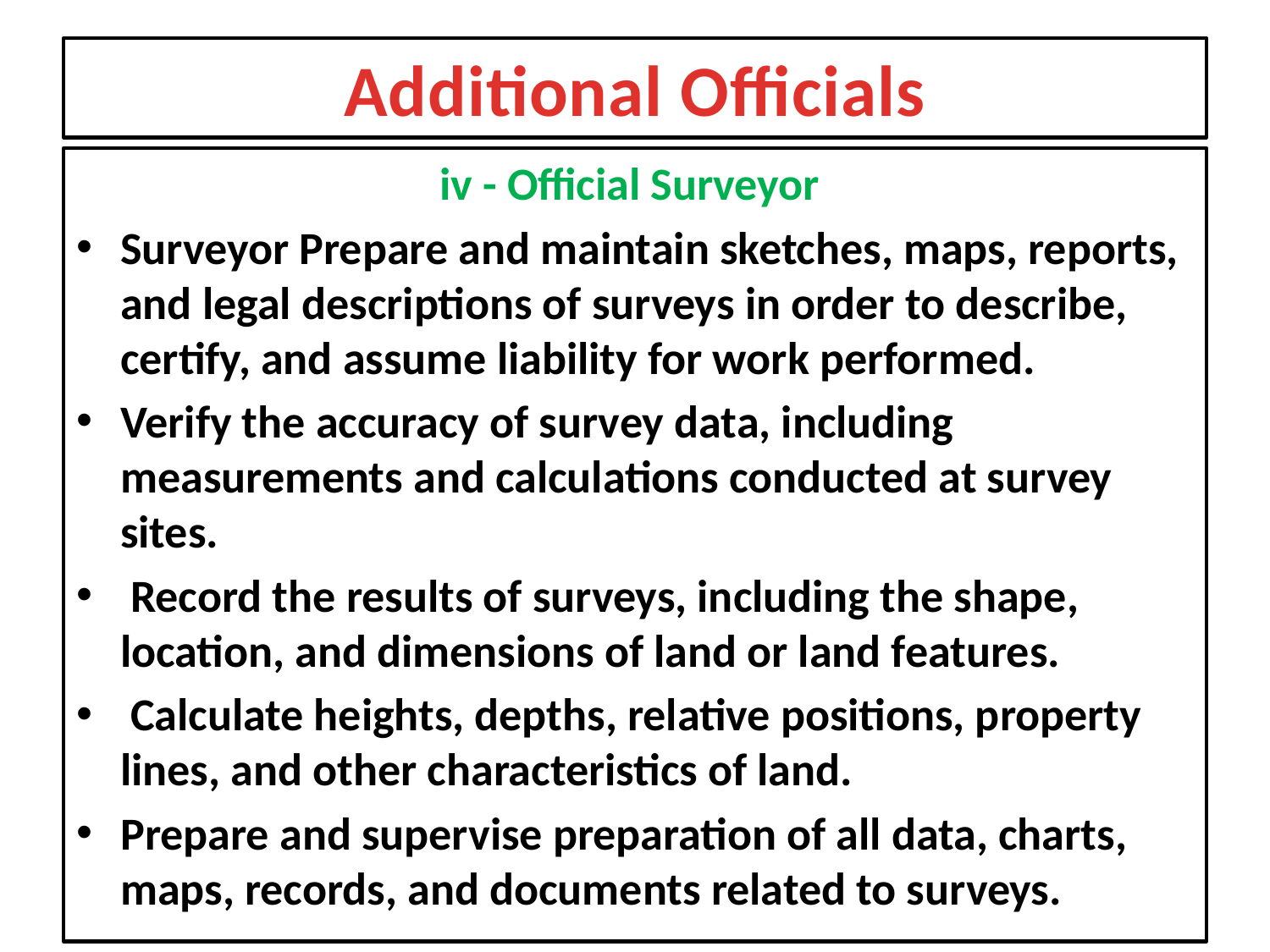

# Additional Officials
iv - Official Surveyor
Surveyor Prepare and maintain sketches, maps, reports, and legal descriptions of surveys in order to describe, certify, and assume liability for work performed.
Verify the accuracy of survey data, including measurements and calculations conducted at survey sites.
 Record the results of surveys, including the shape, location, and dimensions of land or land features.
 Calculate heights, depths, relative positions, property lines, and other characteristics of land.
Prepare and supervise preparation of all data, charts, maps, records, and documents related to surveys.